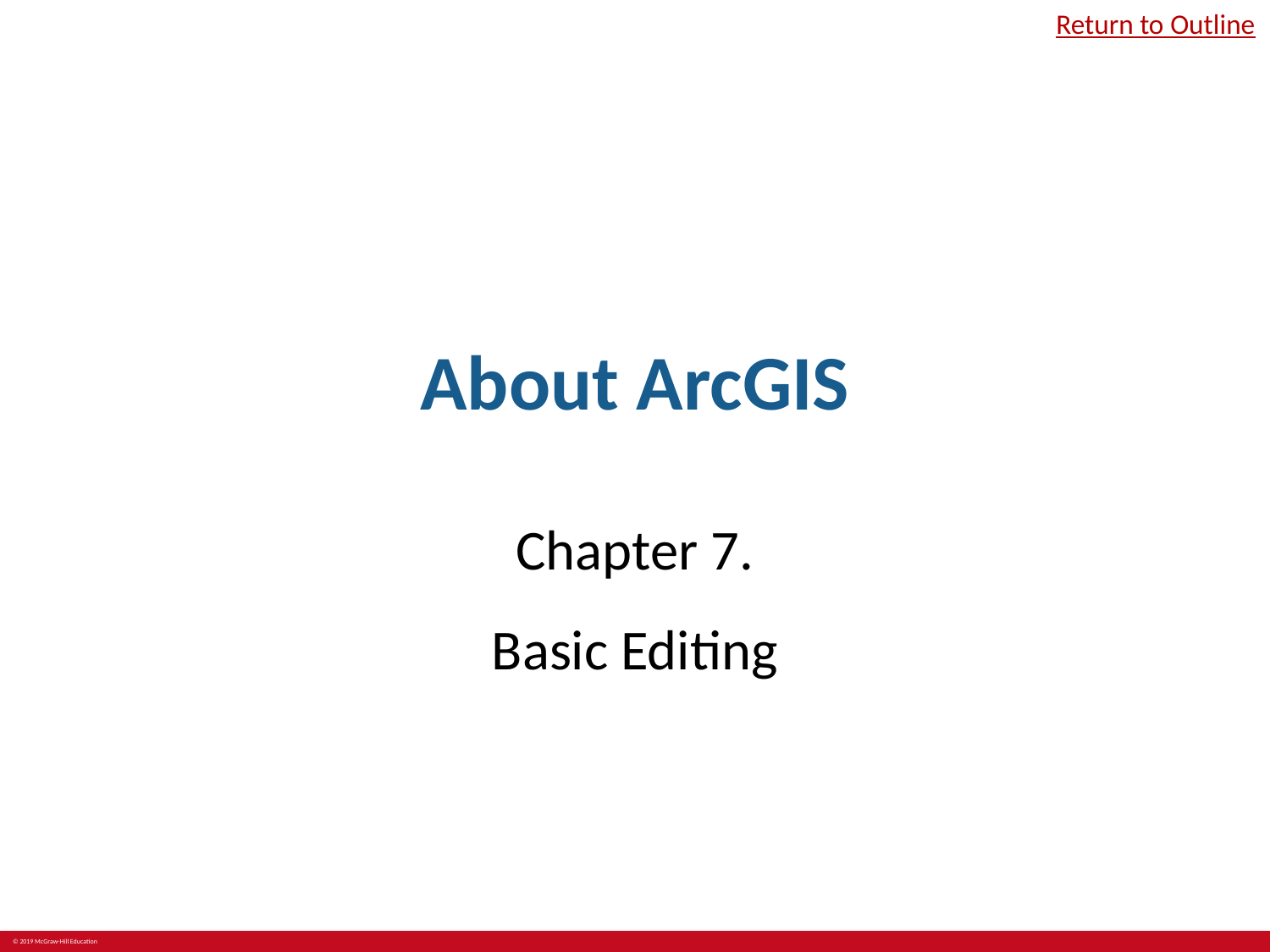

Return to Outline
# About ArcGIS
Chapter 7.
Basic Editing